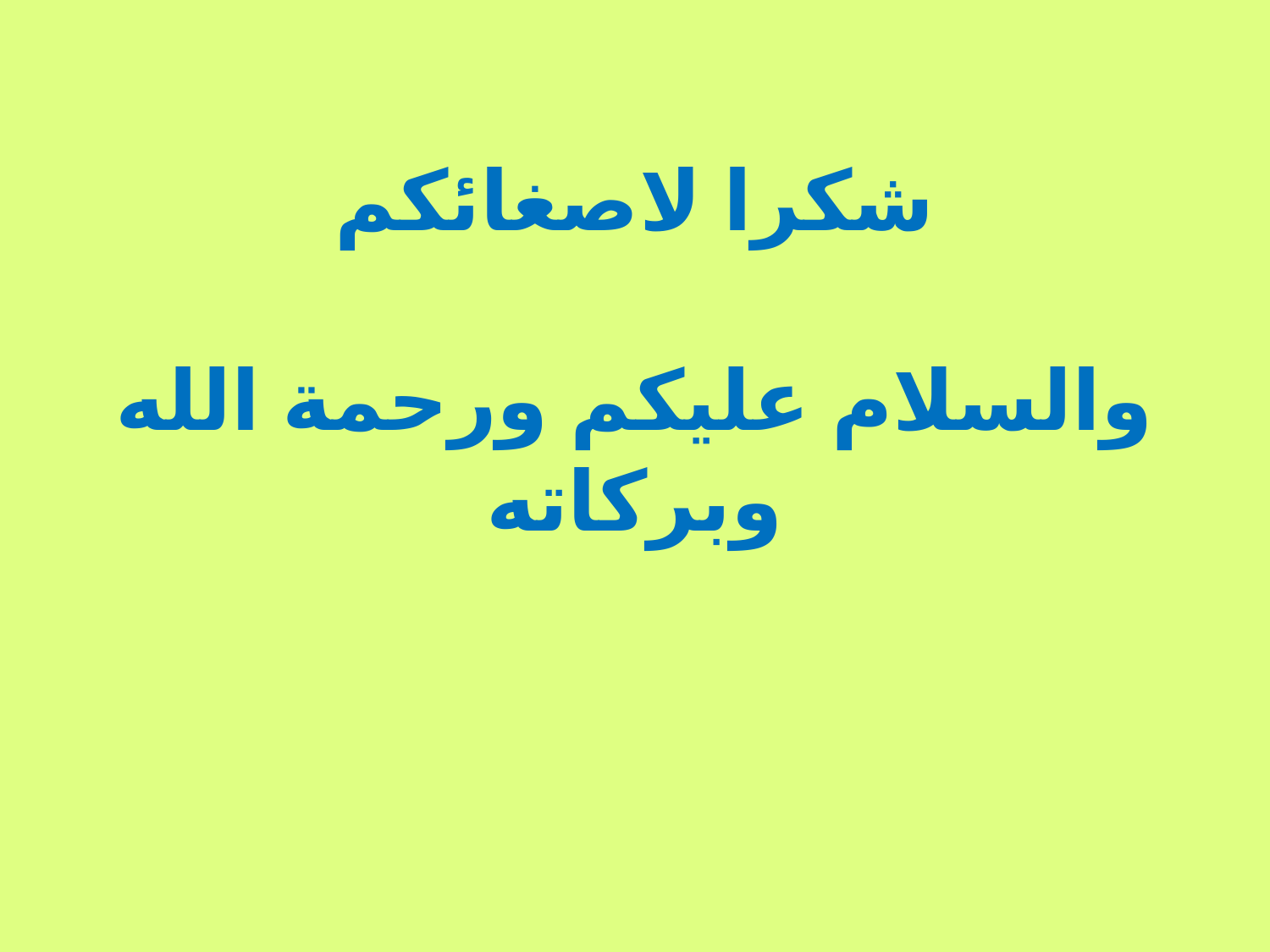

# شكرا لاصغائكم والسلام عليكم ورحمة الله وبركاته